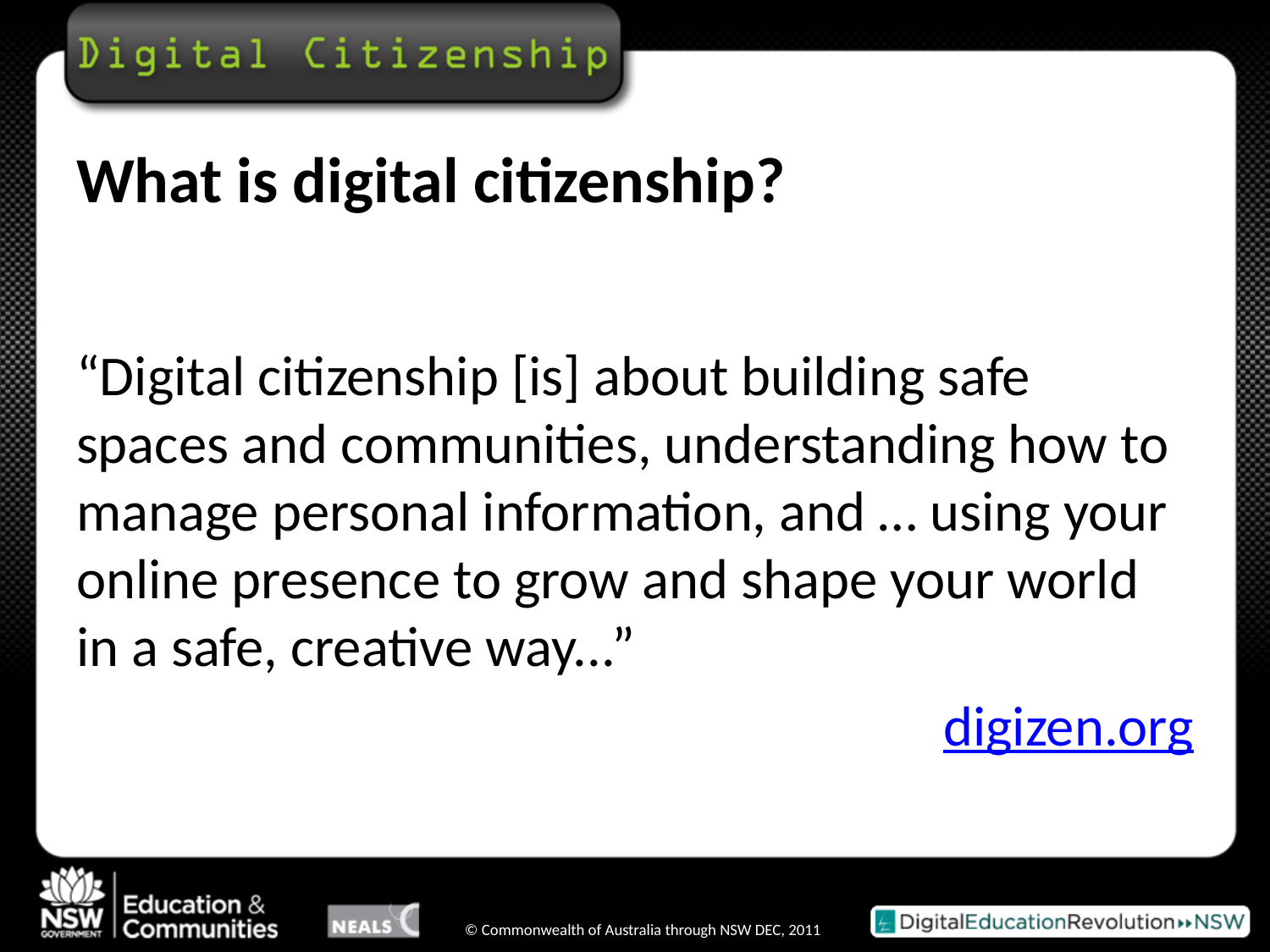

# What is digital citizenship?

“Digital citizenship [is] about building safe spaces and communities, understanding how to manage personal information, and … using your online presence to grow and shape your world in a safe, creative way...”
digizen.org